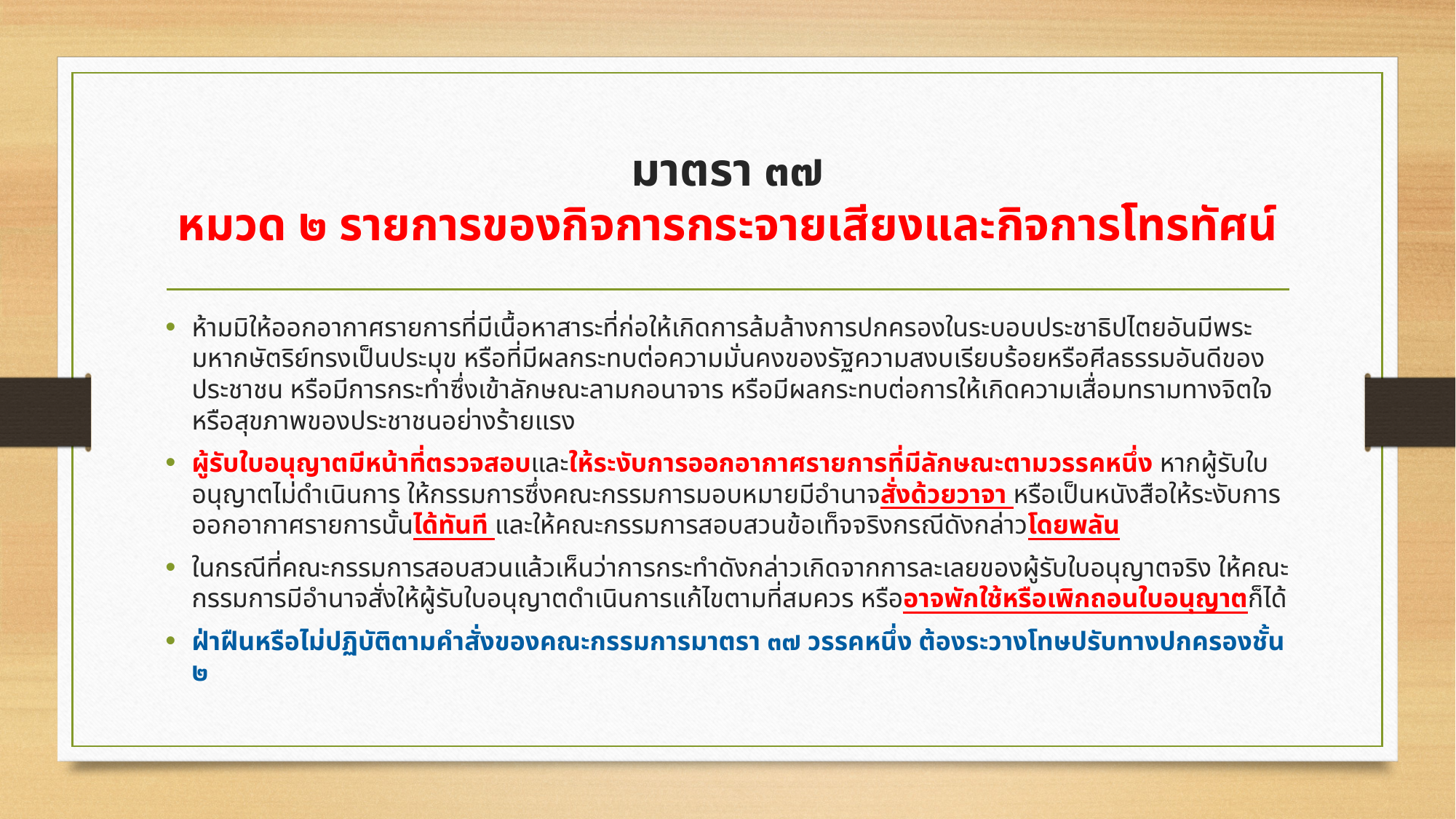

# มาตรา ๓๗ หมวด ๒ รายการของกิจการกระจายเสียงและกิจการโทรทัศน์
ห้ามมิให้ออกอากาศรายการที่มีเนื้อหาสาระที่ก่อให้เกิดการล้มล้างการปกครองในระบอบประชาธิปไตยอันมีพระมหากษัตริย์ทรงเป็นประมุข หรือที่มีผลกระทบต่อความมั่นคงของรัฐความสงบเรียบร้อยหรือศีลธรรมอันดีของประชาชน หรือมีการกระทำซึ่งเข้าลักษณะลามกอนาจาร หรือมีผลกระทบต่อการให้เกิดความเสื่อมทรามทางจิตใจหรือสุขภาพของประชาชนอย่างร้ายแรง
ผู้รับใบอนุญาตมีหน้าที่ตรวจสอบและให้ระงับการออกอากาศรายการที่มีลักษณะตามวรรคหนึ่ง หากผู้รับใบอนุญาตไม่ดำเนินการ ให้กรรมการซึ่งคณะกรรมการมอบหมายมีอำนาจสั่งด้วยวาจา หรือเป็นหนังสือให้ระงับการออกอากาศรายการนั้นได้ทันที และให้คณะกรรมการสอบสวนข้อเท็จจริงกรณีดังกล่าวโดยพลัน
ในกรณีที่คณะกรรมการสอบสวนแล้วเห็นว่าการกระทำดังกล่าวเกิดจากการละเลยของผู้รับใบอนุญาตจริง ให้คณะกรรมการมีอำนาจสั่งให้ผู้รับใบอนุญาตดำเนินการแก้ไขตามที่สมควร หรืออาจพักใช้หรือเพิกถอนใบอนุญาตก็ได้
ฝ่าฝืนหรือไม่ปฏิบัติตามคำสั่งของคณะกรรมการมาตรา ๓๗ วรรคหนึ่ง ต้องระวางโทษปรับทางปกครองชั้น ๒